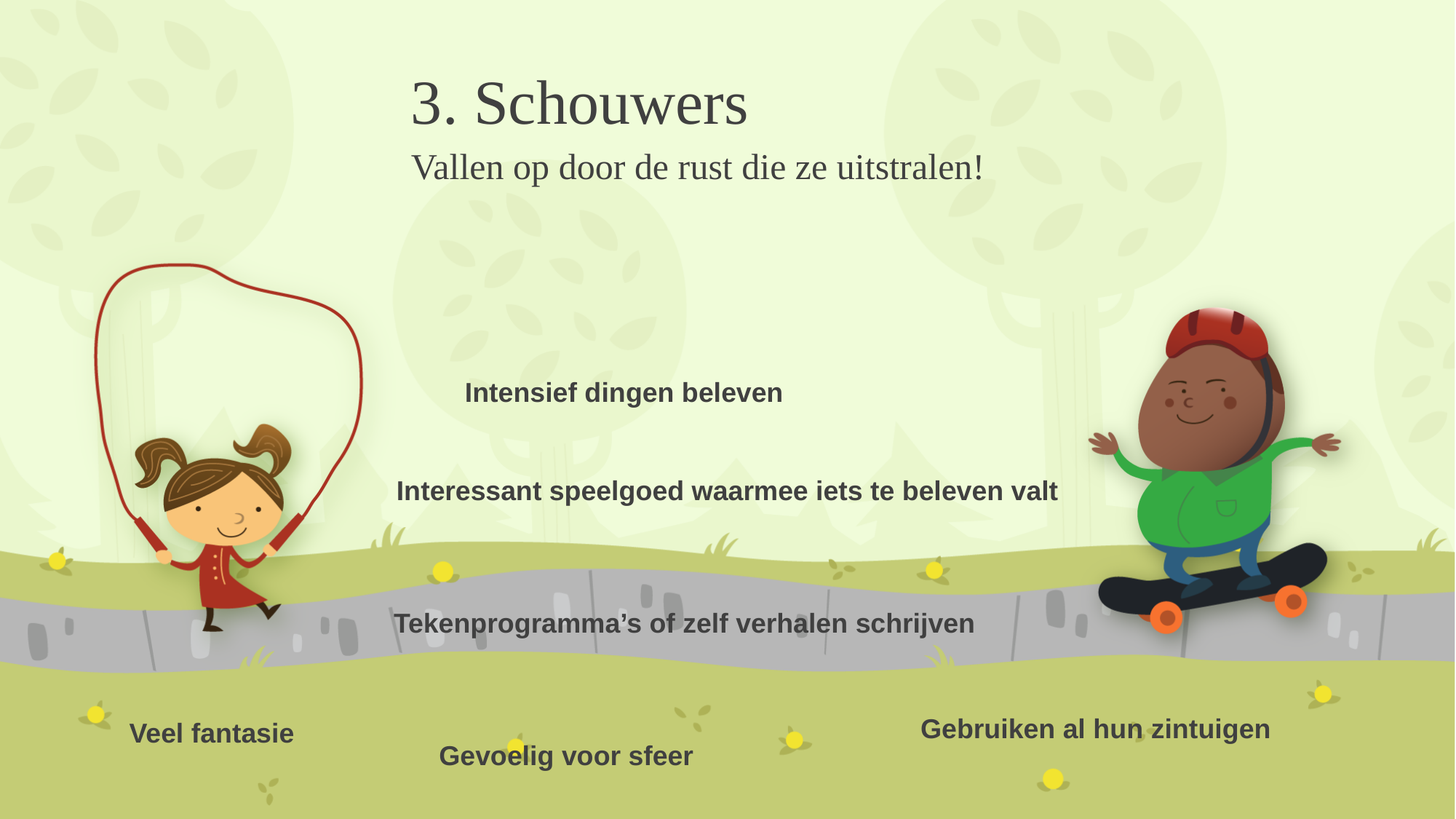

# 3. Schouwers
Vallen op door de rust die ze uitstralen!
Intensief dingen beleven
Interessant speelgoed waarmee iets te beleven valt
Tekenprogramma’s of zelf verhalen schrijven
Gebruiken al hun zintuigen
Veel fantasie
Gevoelig voor sfeer